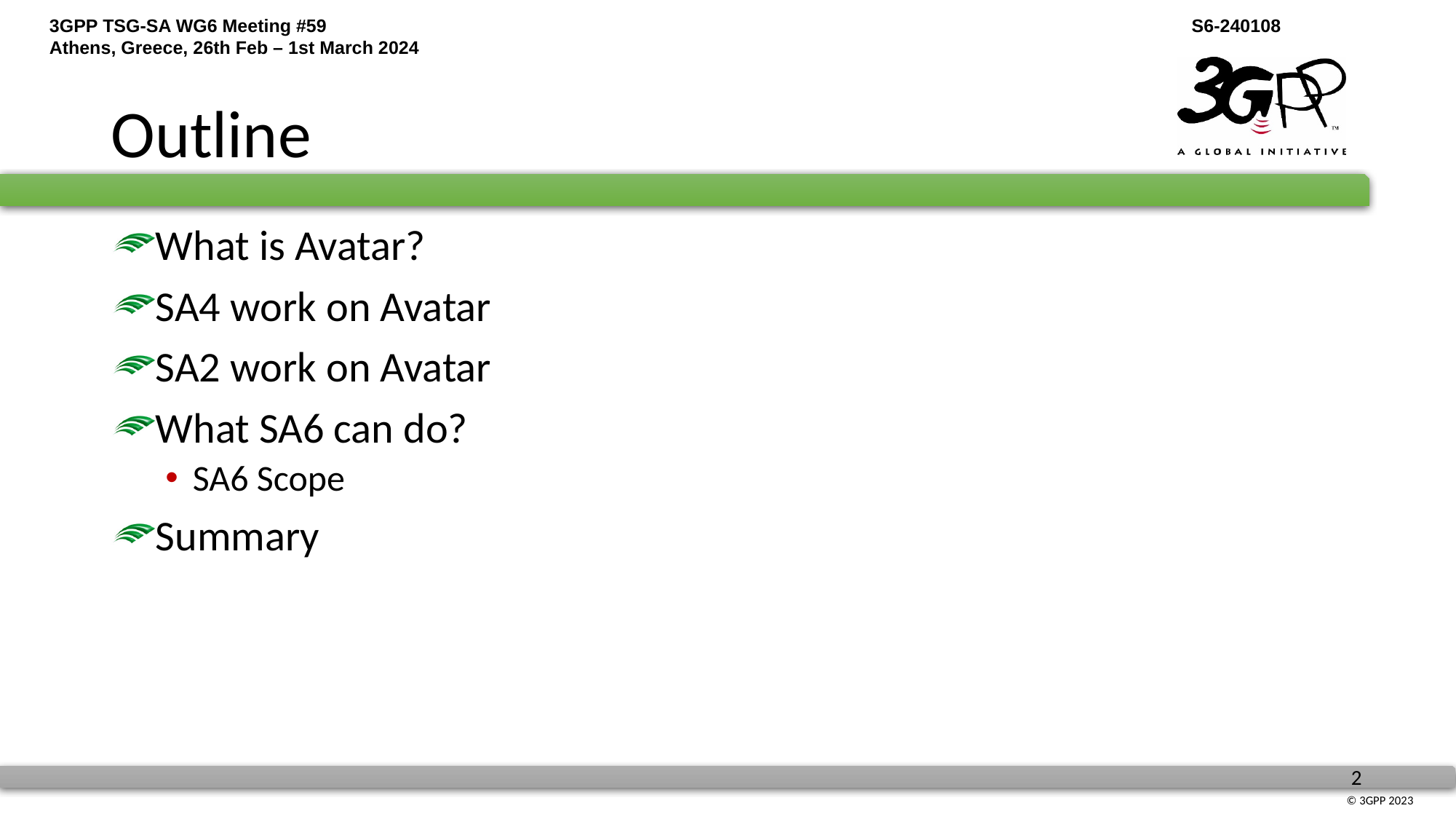

# Outline
What is Avatar?
SA4 work on Avatar
SA2 work on Avatar
What SA6 can do?
SA6 Scope
Summary